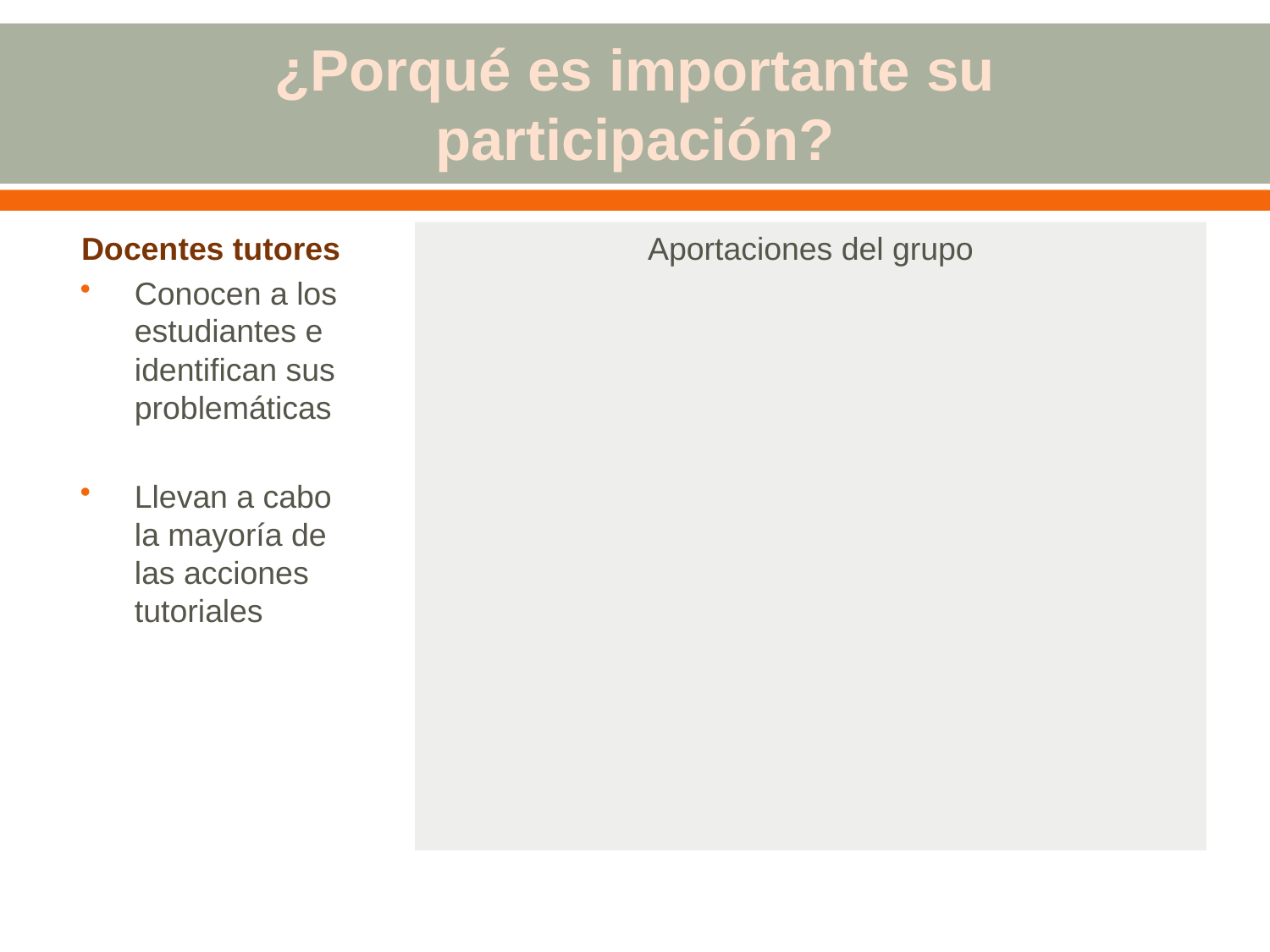

# ¿Porqué es importante su participación?
Docentes tutores
Conocen a los estudiantes e identifican sus problemáticas

Llevan a cabo la mayoría de las acciones tutoriales

Aportaciones del grupo